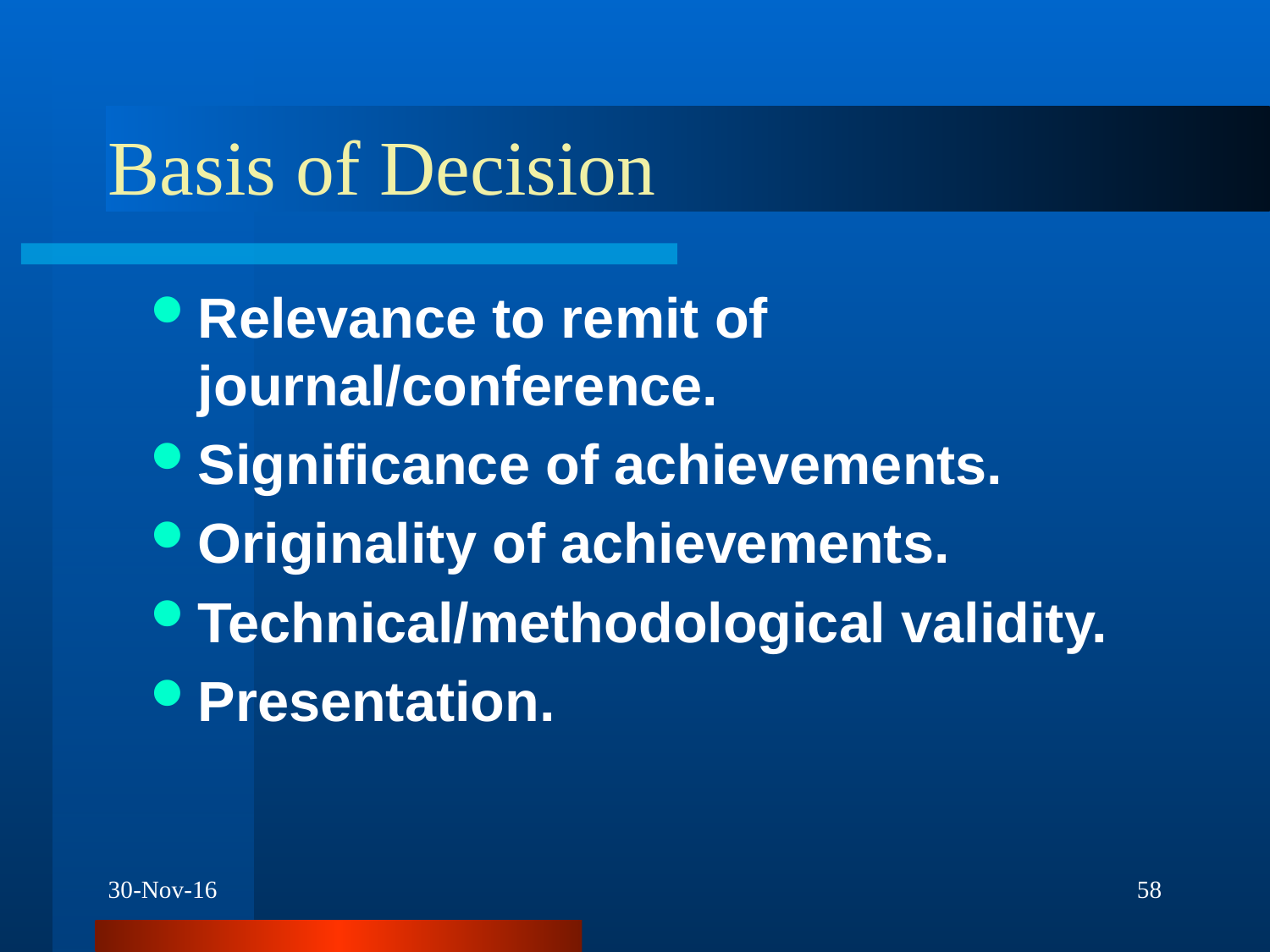

# Basis of Decision
Relevance to remit of journal/conference.
Significance of achievements.
Originality of achievements.
Technical/methodological validity.
Presentation.
30-Nov-16
58